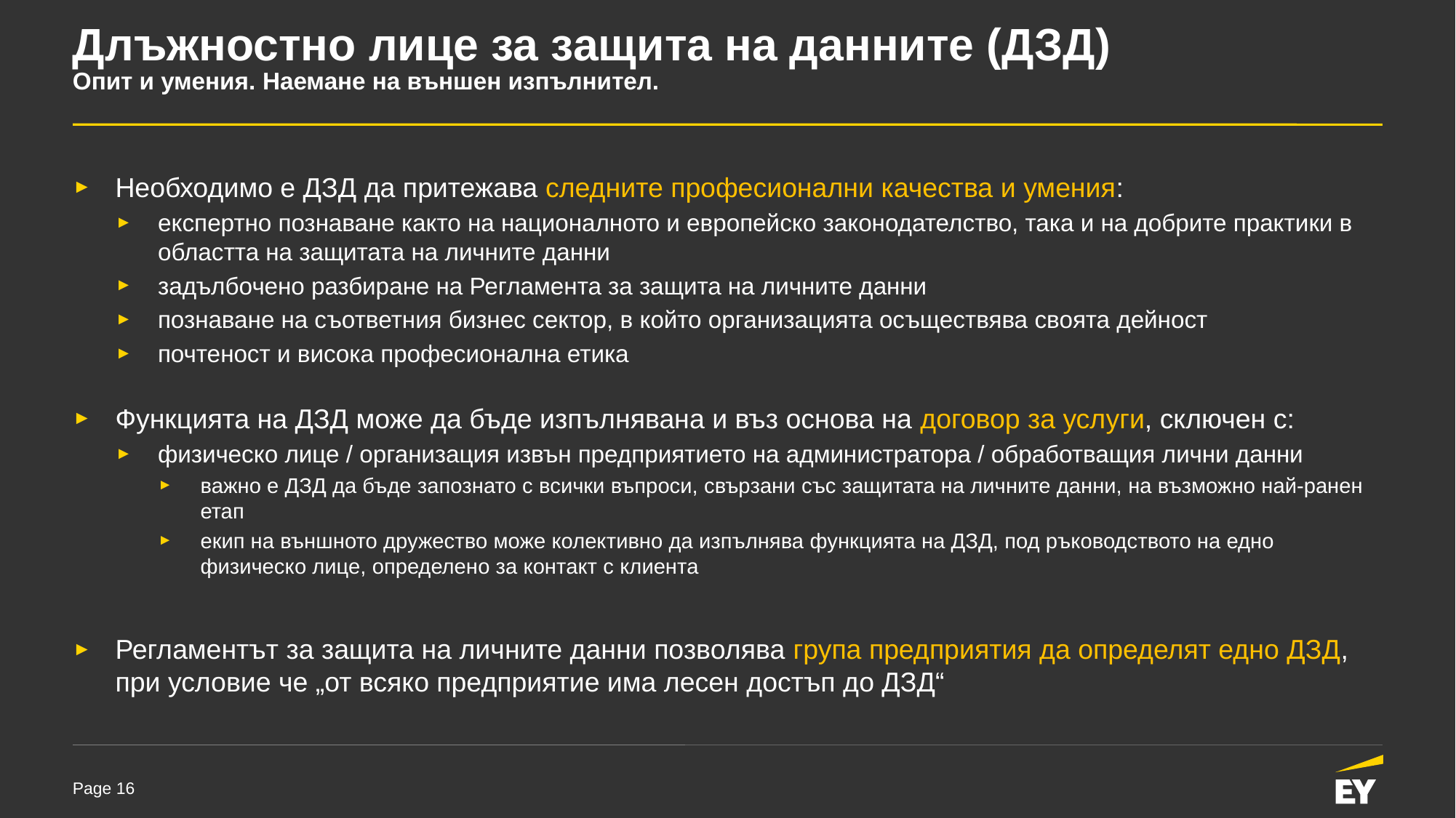

# Длъжностно лице за защита на данните (ДЗД) Опит и умения. Наемане на външен изпълнител.
Необходимо е ДЗД да притежава следните професионални качества и умения:
експертно познаване както на националното и европейско законодателство, така и на добрите практики в областта на защитата на личните данни
задълбочено разбиране на Регламента за защита на личните данни
познаване на съответния бизнес сектор, в който организацията осъществява своята дейност
почтеност и висока професионална етика

Функцията на ДЗД може да бъде изпълнявана и въз основа на договор за услуги, сключен с:
физическо лице / организация извън предприятието на администратора / обработващия лични данни
важно е ДЗД да бъде запознато с всички въпроси, свързани със защитата на личните данни, на възможно най-ранен етап
екип на външното дружество може колективно да изпълнява функцията на ДЗД, под ръководството на едно физическо лице, определено за контакт с клиента

Регламентът за защита на личните данни позволява група предприятия да определят едно ДЗД, при условие че „от всяко предприятие има лесен достъп до ДЗД“